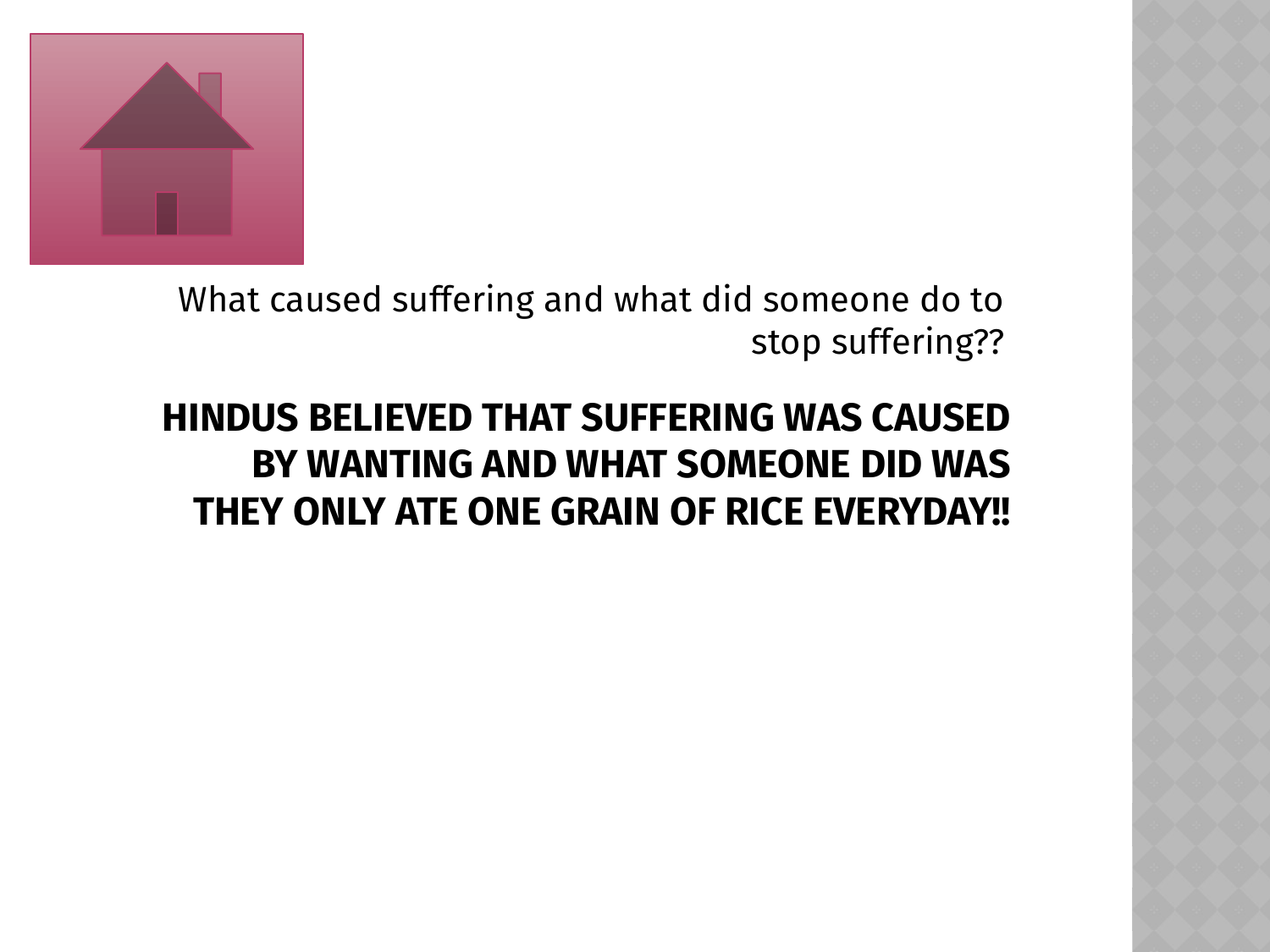

What caused suffering and what did someone do to stop suffering??
# Hindus believed that suffering was caused by wanting and what someone did was they only ate one grain of rice everyday!!